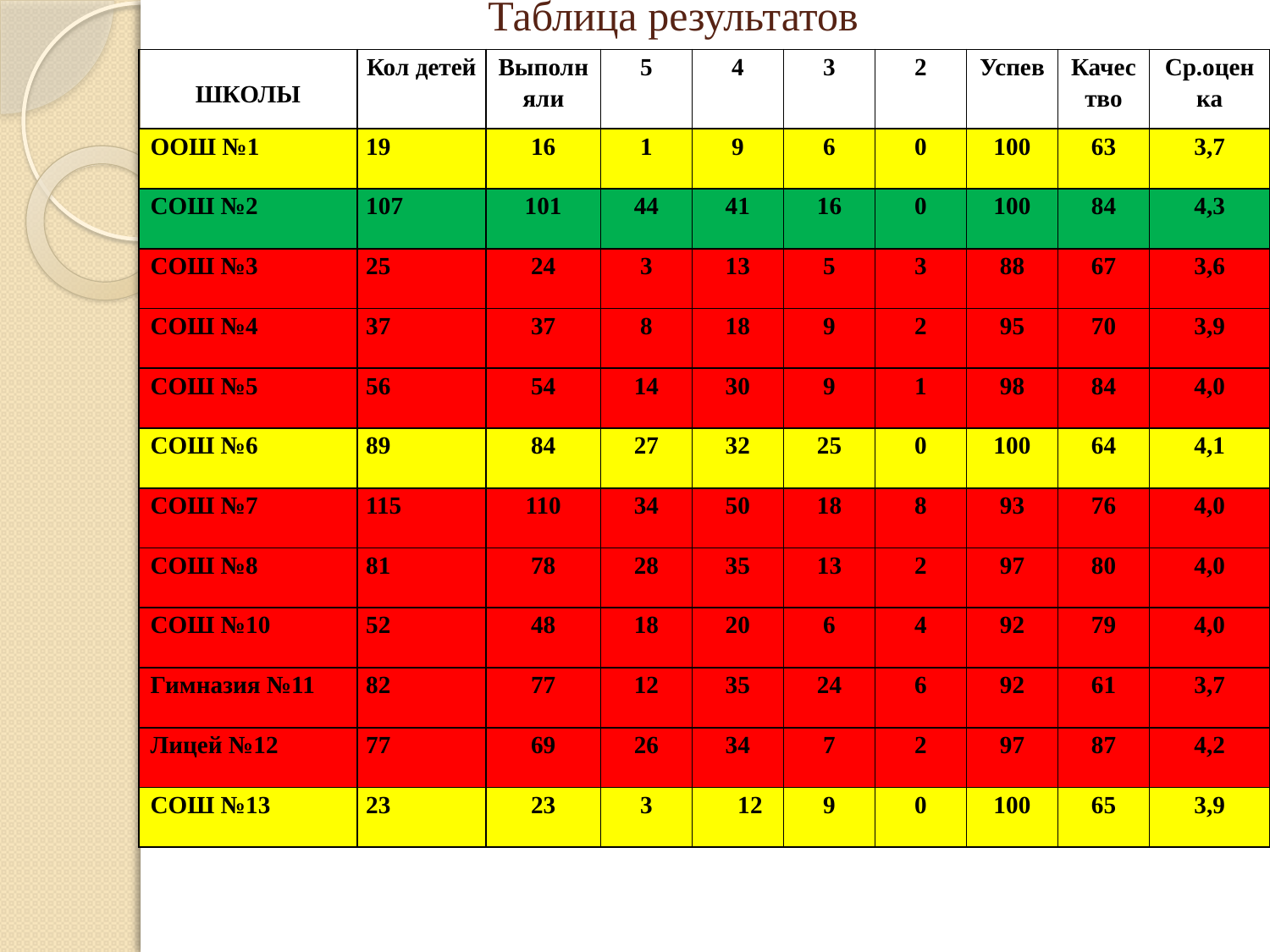

# Таблица результатов
| ШКОЛЫ | Кол детей | Выполняли | 5 | 4 | 3 | 2 | Успев | Качество | Ср.оценка |
| --- | --- | --- | --- | --- | --- | --- | --- | --- | --- |
| ООШ №1 | 19 | 16 | 1 | 9 | 6 | 0 | 100 | 63 | 3,7 |
| СОШ №2 | 107 | 101 | 44 | 41 | 16 | 0 | 100 | 84 | 4,3 |
| СОШ №3 | 25 | 24 | 3 | 13 | 5 | 3 | 88 | 67 | 3,6 |
| СОШ №4 | 37 | 37 | 8 | 18 | 9 | 2 | 95 | 70 | 3,9 |
| СОШ №5 | 56 | 54 | 14 | 30 | 9 | 1 | 98 | 84 | 4,0 |
| СОШ №6 | 89 | 84 | 27 | 32 | 25 | 0 | 100 | 64 | 4,1 |
| СОШ №7 | 115 | 110 | 34 | 50 | 18 | 8 | 93 | 76 | 4,0 |
| СОШ №8 | 81 | 78 | 28 | 35 | 13 | 2 | 97 | 80 | 4,0 |
| СОШ №10 | 52 | 48 | 18 | 20 | 6 | 4 | 92 | 79 | 4,0 |
| Гимназия №11 | 82 | 77 | 12 | 35 | 24 | 6 | 92 | 61 | 3,7 |
| Лицей №12 | 77 | 69 | 26 | 34 | 7 | 2 | 97 | 87 | 4,2 |
| СОШ №13 | 23 | 23 | 3 | 12 | 9 | 0 | 100 | 65 | 3,9 |